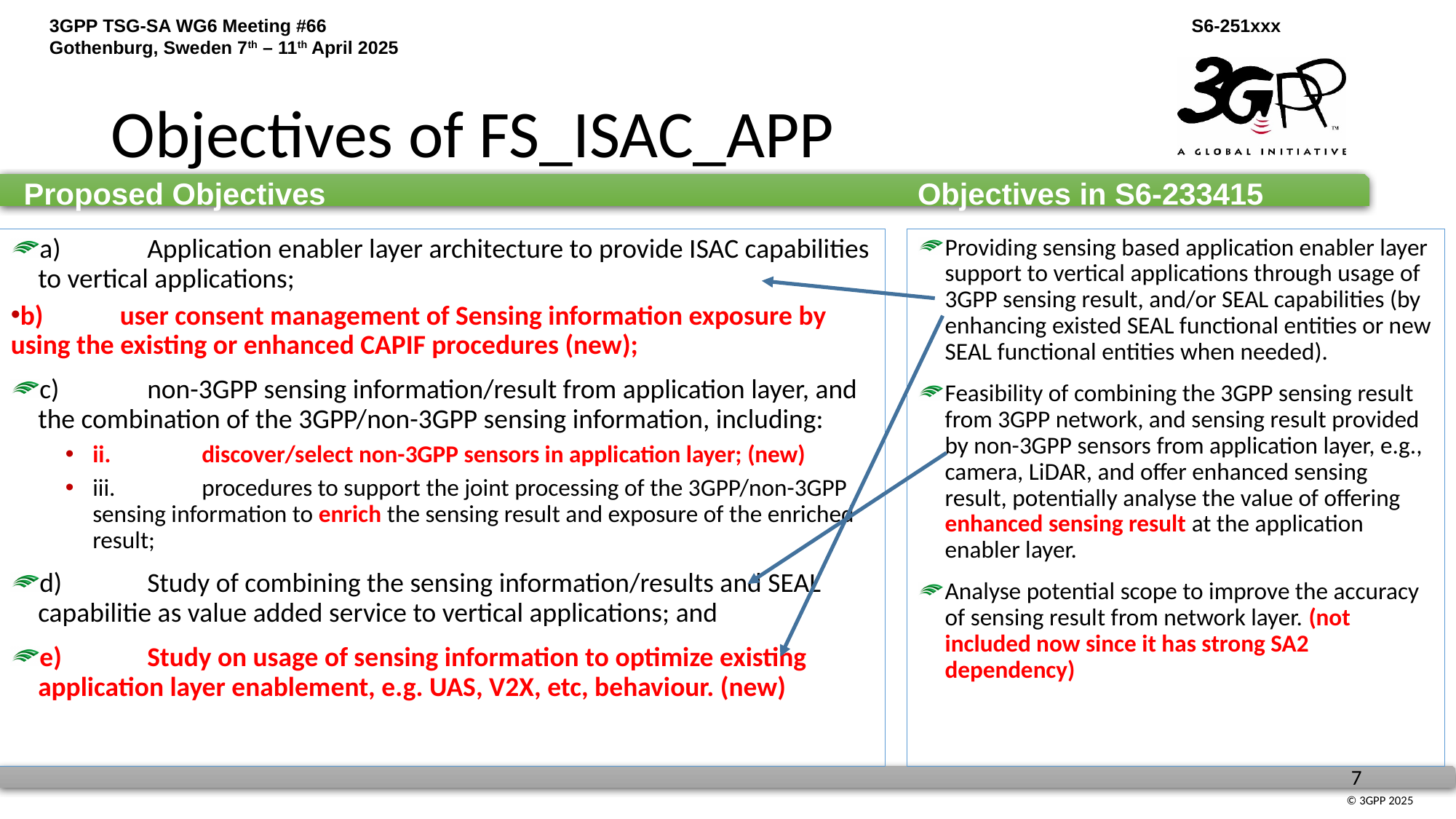

# Objectives of FS_ISAC_APP
Proposed Objectives
Objectives in S6-233415
a)	Application enabler layer architecture to provide ISAC capabilities to vertical applications;
b)	user consent management of Sensing information exposure by using the existing or enhanced CAPIF procedures (new);
c)	non-3GPP sensing information/result from application layer, and the combination of the 3GPP/non-3GPP sensing information, including:
ii.	discover/select non-3GPP sensors in application layer; (new)
iii.	procedures to support the joint processing of the 3GPP/non-3GPP sensing information to enrich the sensing result and exposure of the enriched result;
d)	Study of combining the sensing information/results and SEAL capabilitie as value added service to vertical applications; and
e)	Study on usage of sensing information to optimize existing application layer enablement, e.g. UAS, V2X, etc, behaviour. (new)
Providing sensing based application enabler layer support to vertical applications through usage of 3GPP sensing result, and/or SEAL capabilities (by enhancing existed SEAL functional entities or new SEAL functional entities when needed).
Feasibility of combining the 3GPP sensing result from 3GPP network, and sensing result provided by non-3GPP sensors from application layer, e.g., camera, LiDAR, and offer enhanced sensing result, potentially analyse the value of offering enhanced sensing result at the application enabler layer.
Analyse potential scope to improve the accuracy of sensing result from network layer. (not included now since it has strong SA2 dependency)